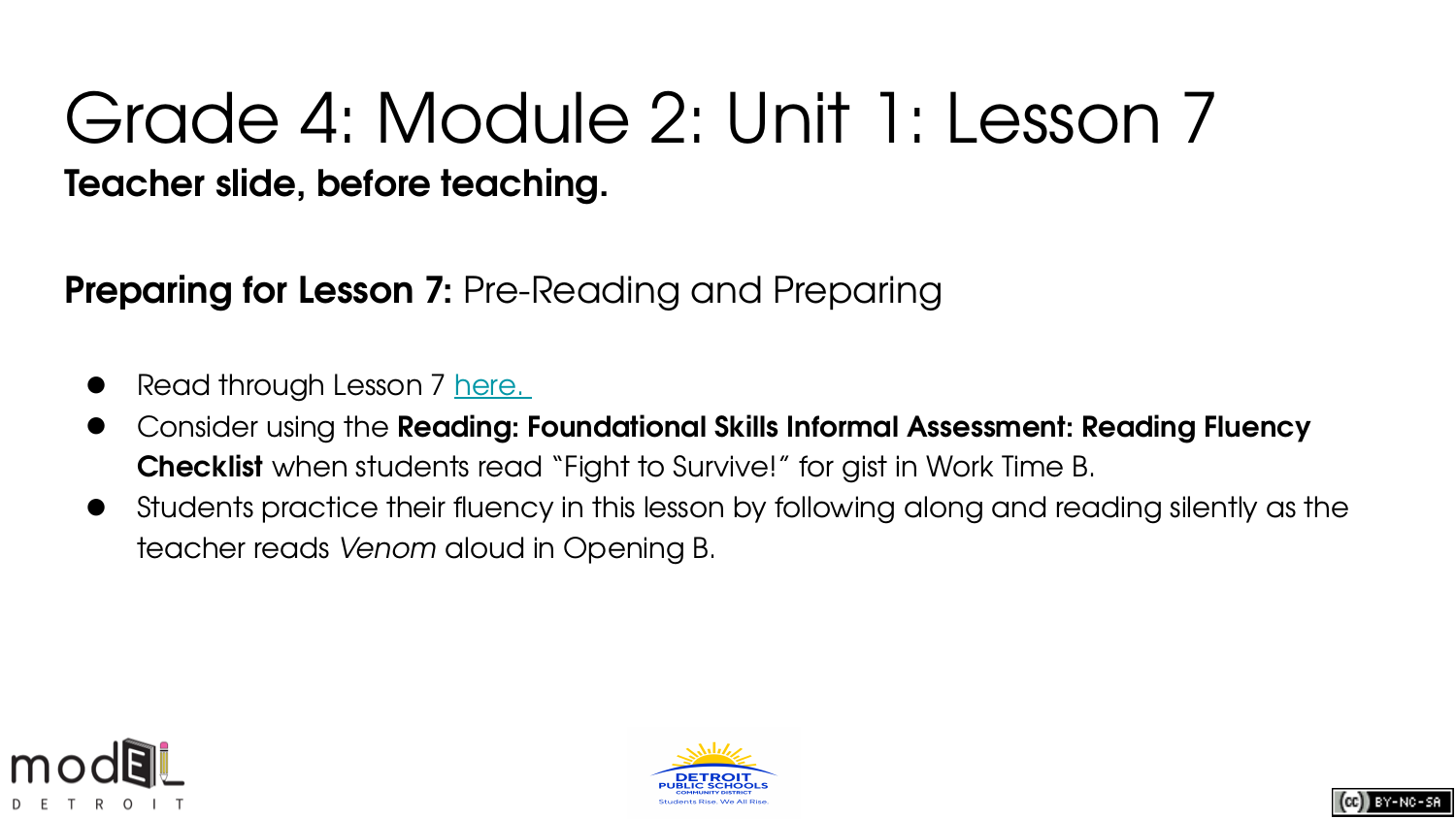

# Grade 4: Module 2: Unit 1: Lesson 7
Teacher slide, before teaching.

Preparing for Lesson 7: Pre-Reading and Preparing

Read through Lesson 7 here.
Consider using the Reading: Foundational Skills Informal Assessment: Reading Fluency Checklist when students read “Fight to Survive!” for gist in Work Time B.
Students practice their fluency in this lesson by following along and reading silently as the teacher reads Venom aloud in Opening B.